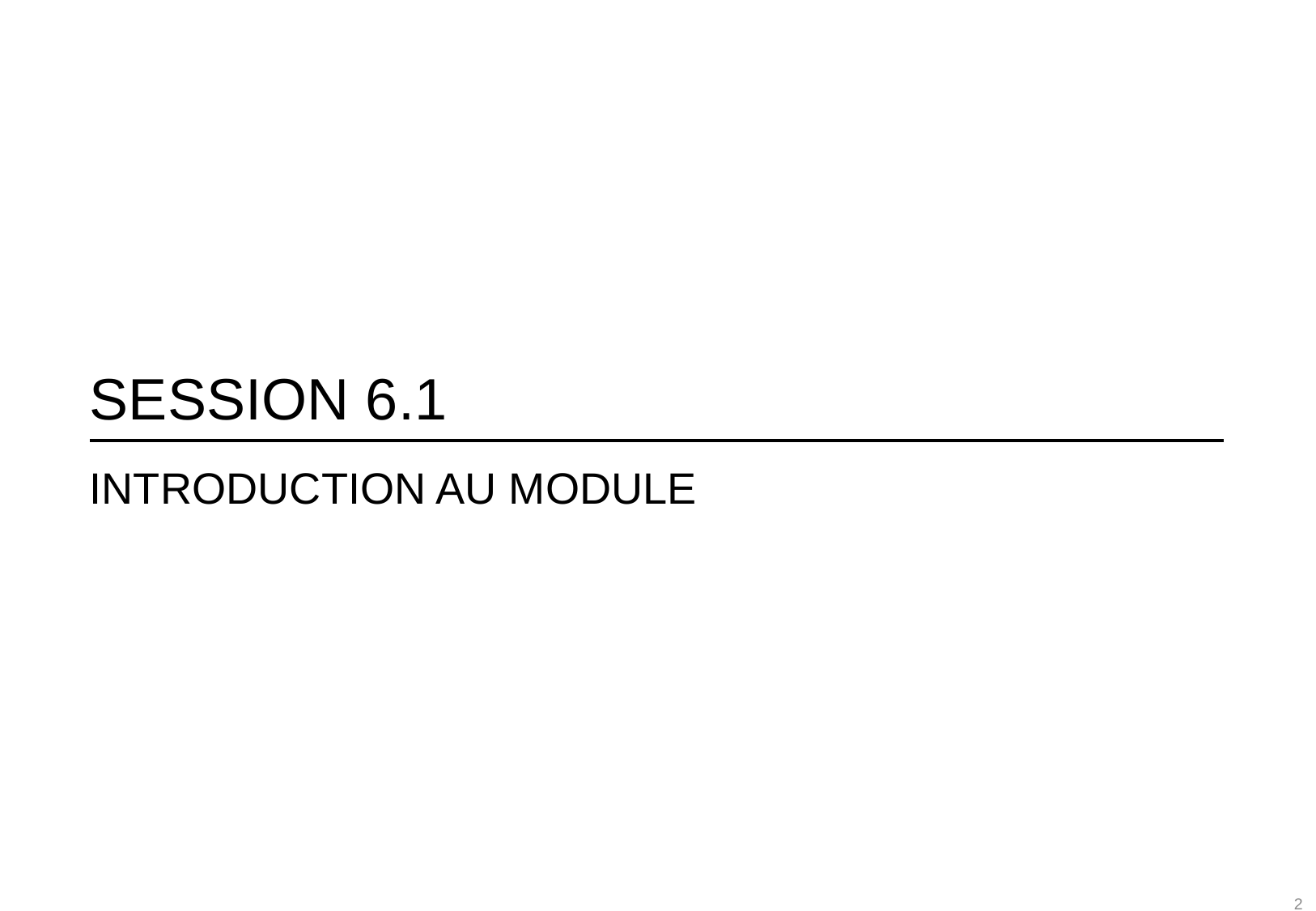

# Session 6.1
Introduction au module
2